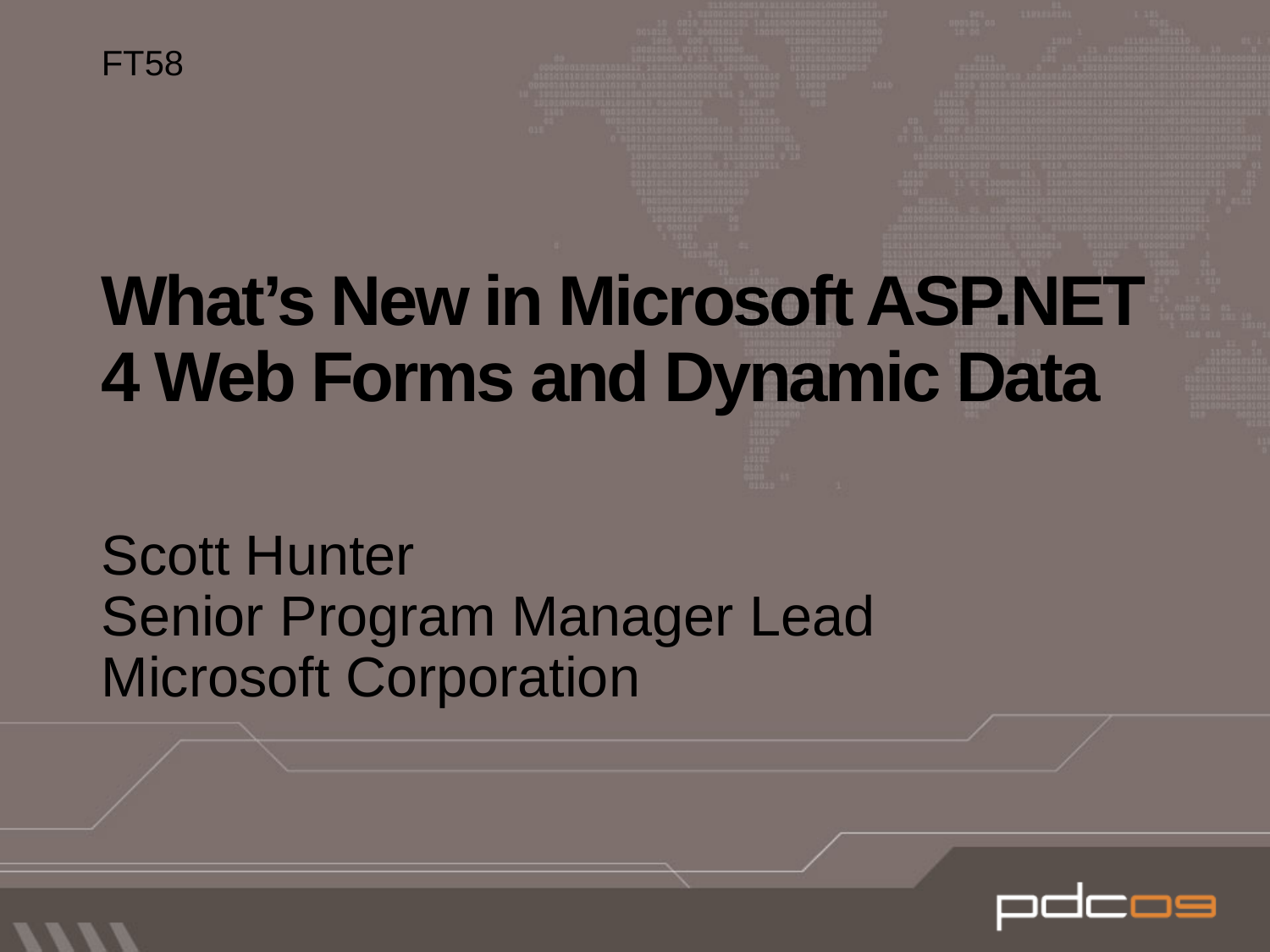

FT58
# What’s New in Microsoft ASP.NET 4 Web Forms and Dynamic Data
Scott Hunter
Senior Program Manager Lead
Microsoft Corporation